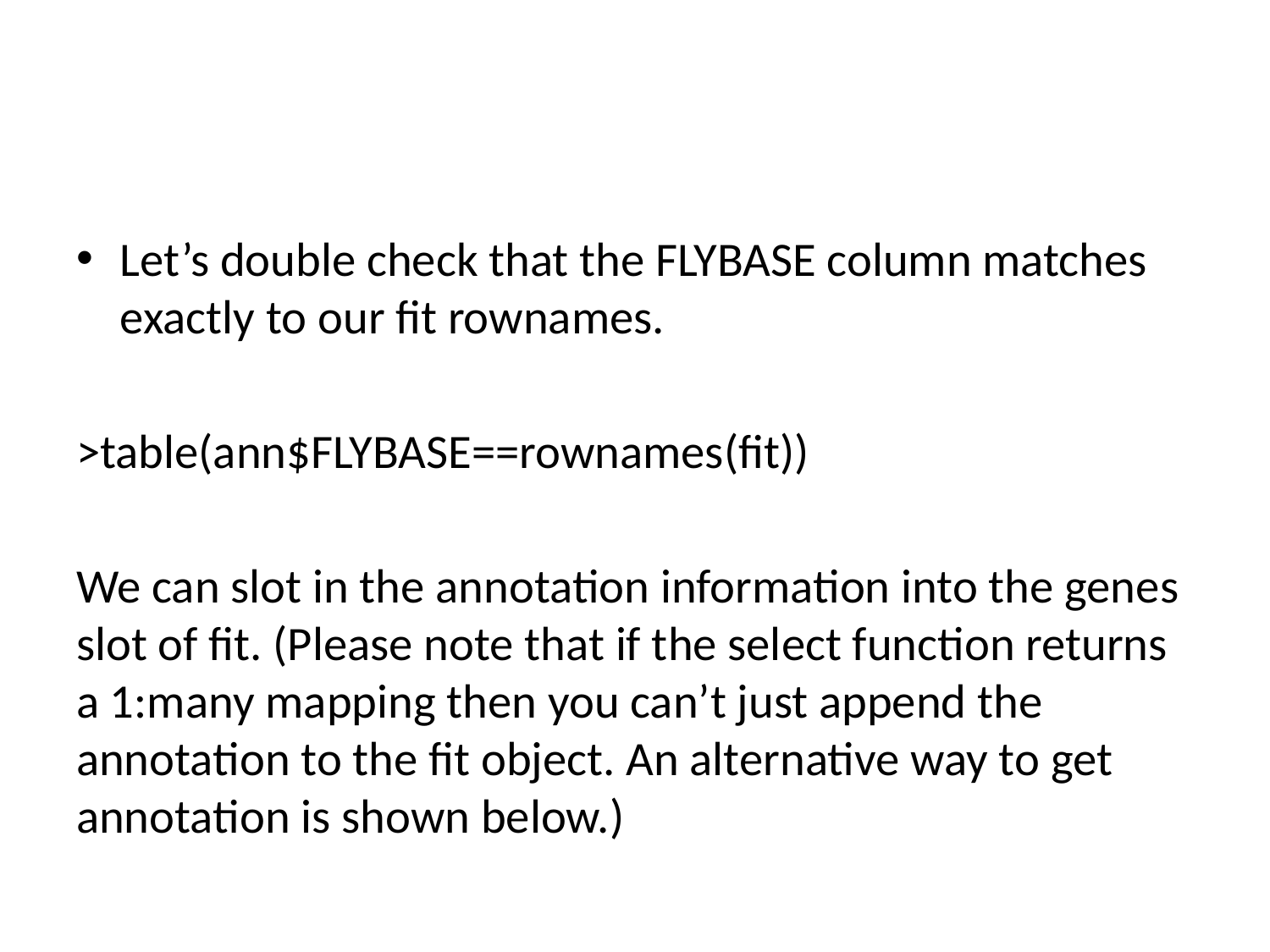

#
Let’s double check that the FLYBASE column matches exactly to our fit rownames.

>table(ann$FLYBASE==rownames(fit))

We can slot in the annotation information into the genes slot of fit. (Please note that if the select function returns a 1:many mapping then you can’t just append the annotation to the fit object. An alternative way to get annotation is shown below.)